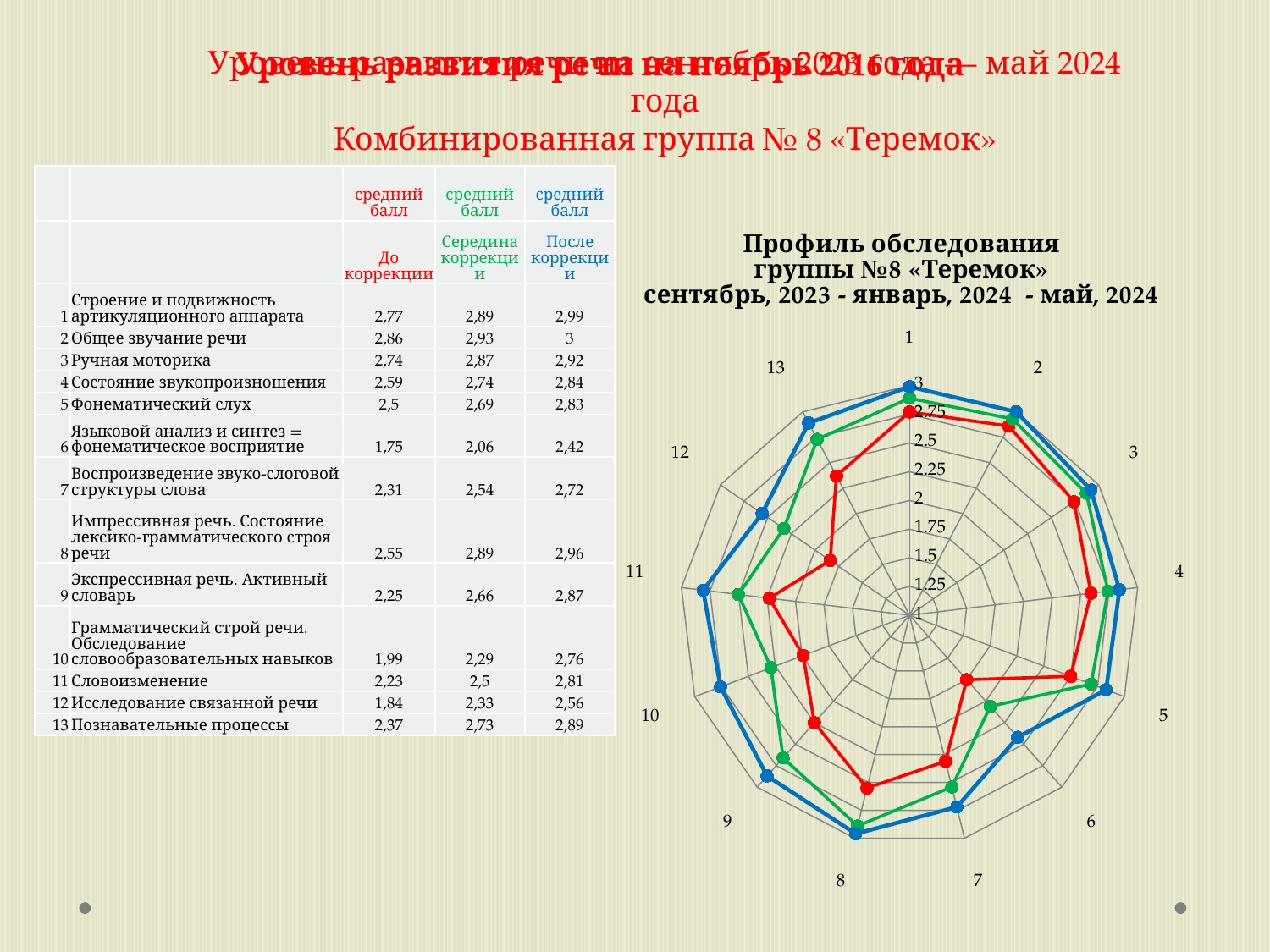

[unsupported chart]

Уровень развития речи на сентябрь 2023 года — май 2024 года
Комбинированная группа № 8 «Теремок»
|  |  | средний балл | средний балл | средний балл |
| --- | --- | --- | --- | --- |
|  |  | До коррекции | Середина коррекции | После коррекции |
| 1 | Строение и подвижность артикуляционного аппарата | 2,77 | 2,89 | 2,99 |
| 2 | Общее звучание речи | 2,86 | 2,93 | 3 |
| 3 | Ручная моторика | 2,74 | 2,87 | 2,92 |
| 4 | Состояние звукопроизношения | 2,59 | 2,74 | 2,84 |
| 5 | Фонематический слух | 2,5 | 2,69 | 2,83 |
| 6 | Языковой анализ и синтез = фонематическое восприятие | 1,75 | 2,06 | 2,42 |
| 7 | Воспроизведение звуко-слоговой структуры слова | 2,31 | 2,54 | 2,72 |
| 8 | Импрессивная речь. Состояние лексико-грамматического строя речи | 2,55 | 2,89 | 2,96 |
| 9 | Экспрессивная речь. Активный словарь | 2,25 | 2,66 | 2,87 |
| 10 | Грамматический строй речи. Обследование словообразовательных навыков | 1,99 | 2,29 | 2,76 |
| 11 | Словоизменение | 2,23 | 2,5 | 2,81 |
| 12 | Исследование связанной речи | 1,84 | 2,33 | 2,56 |
| 13 | Познавательные процессы | 2,37 | 2,73 | 2,89 |

### Chart: Профиль обследования группы №8 «Теремок» сентябрь, 2023 - январь, 2024  - май, 2024

| Category | До коррекции | Середина коррекции |  |
|---|---|---|---|
| 1 | 2.77 | 2.89 | 2.99 |
| 2 | 2.86 | 2.93 | 3.0 |
| 3 | 2.74 | 2.87 | 2.92 |
| 4 | 2.59 | 2.74 | 2.84 |
| 5 | 2.5 | 2.69 | 2.83 |
| 6 | 1.75 | 2.06 | 2.42 |
| 7 | 2.31 | 2.54 | 2.72 |
| 8 | 2.55 | 2.89 | 2.96 |
| 9 | 2.25 | 2.66 | 2.87 |
| 10 | 1.99 | 2.29 | 2.76 |
| 11 | 2.23 | 2.5 | 2.81 |
| 12 | 1.84 | 2.33 | 2.56 |
| 13 | 2.37 | 2.73 | 2.89 |